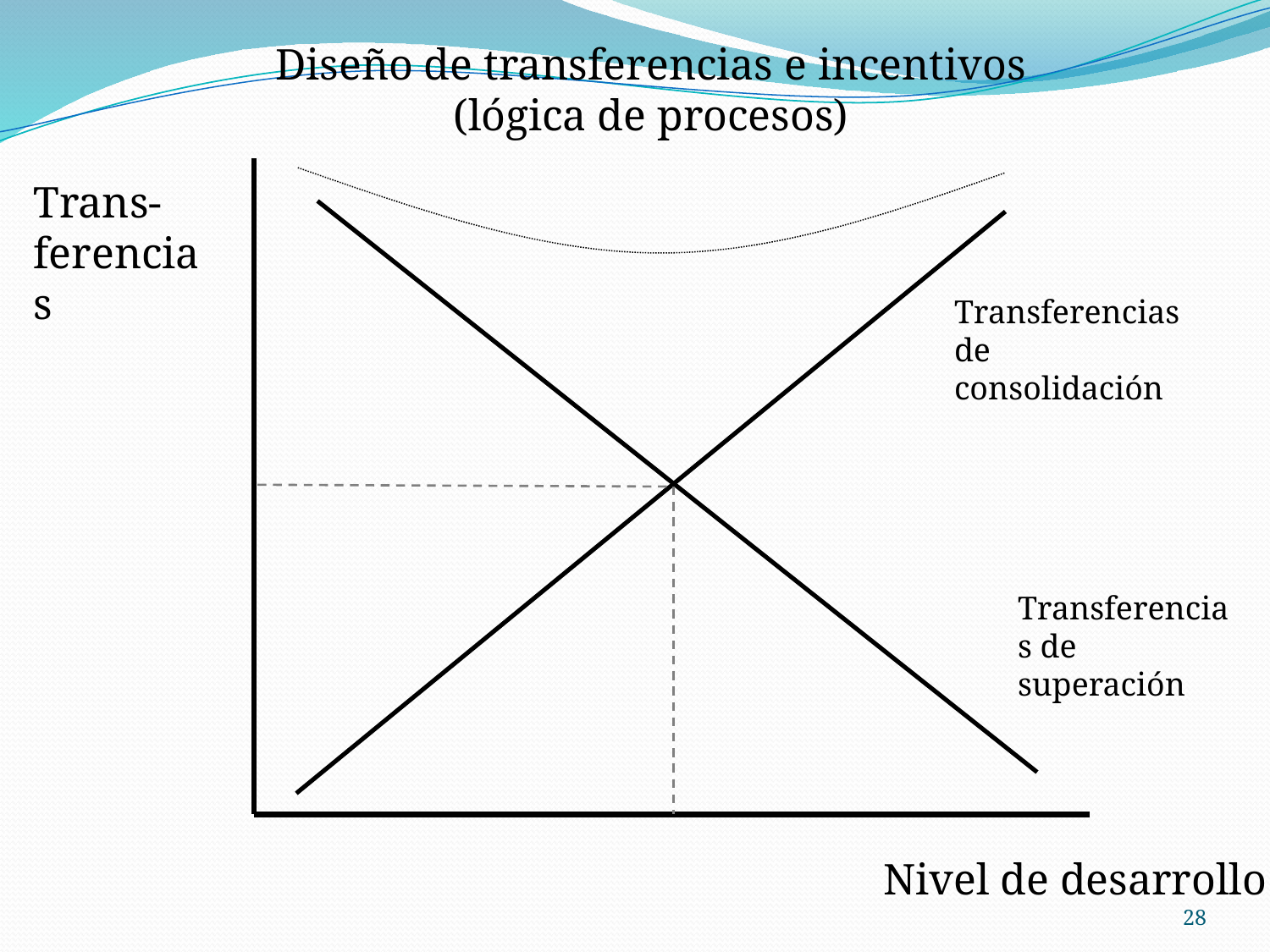

Diseño de transferencias e incentivos
(lógica de procesos)

Trans-ferencias
Transferencias de consolidación
Transferencias de superación
Nivel de desarrollo
28